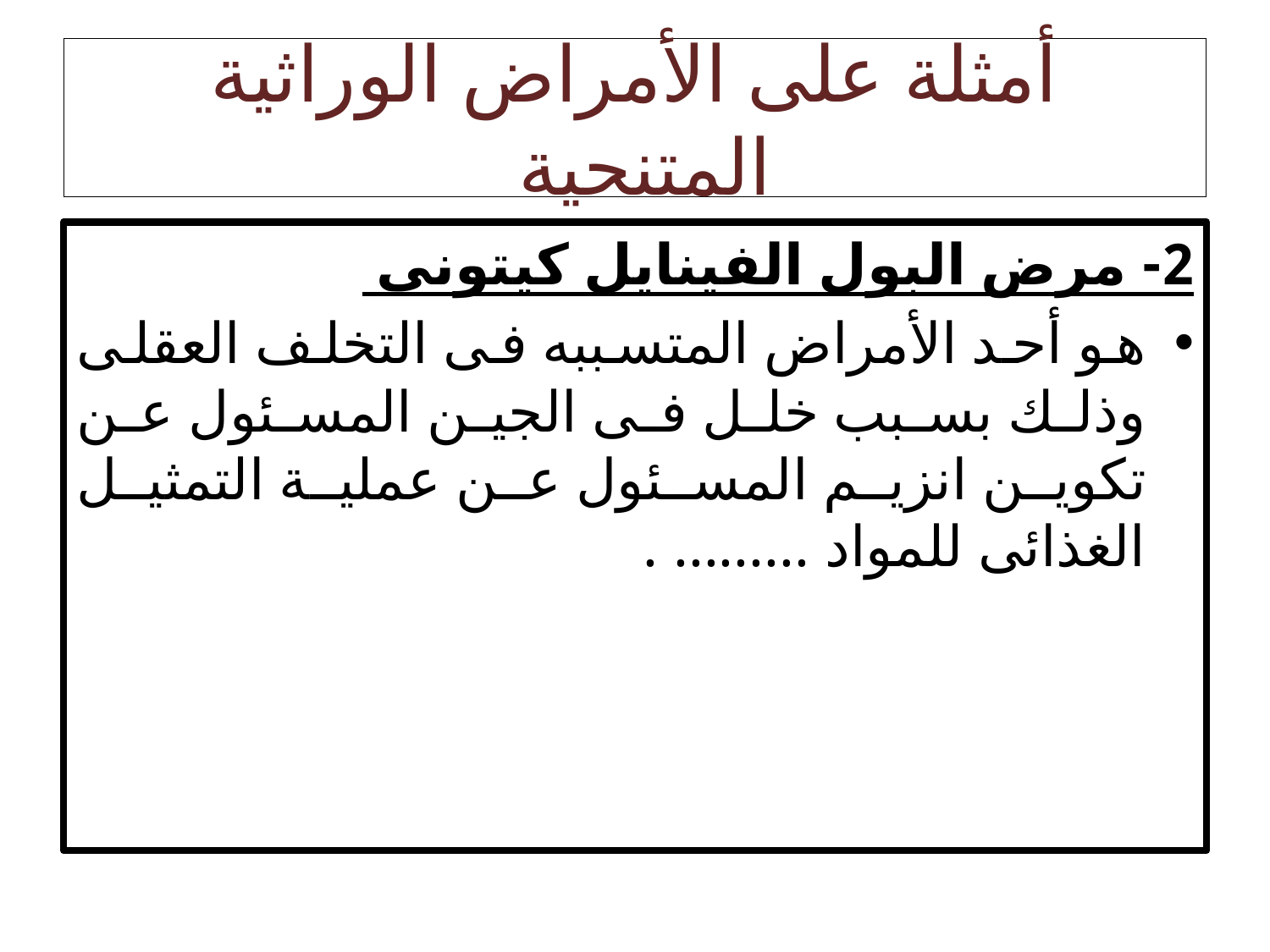

# أمثلة على الأمراض الوراثية المتنحية
2- مرض البول الفينايل كيتونى
هو أحد الأمراض المتسببه فى التخلف العقلى وذلك بسبب خلل فى الجين المسئول عن تكوين انزيم المسئول عن عملية التمثيل الغذائى للمواد ......... .